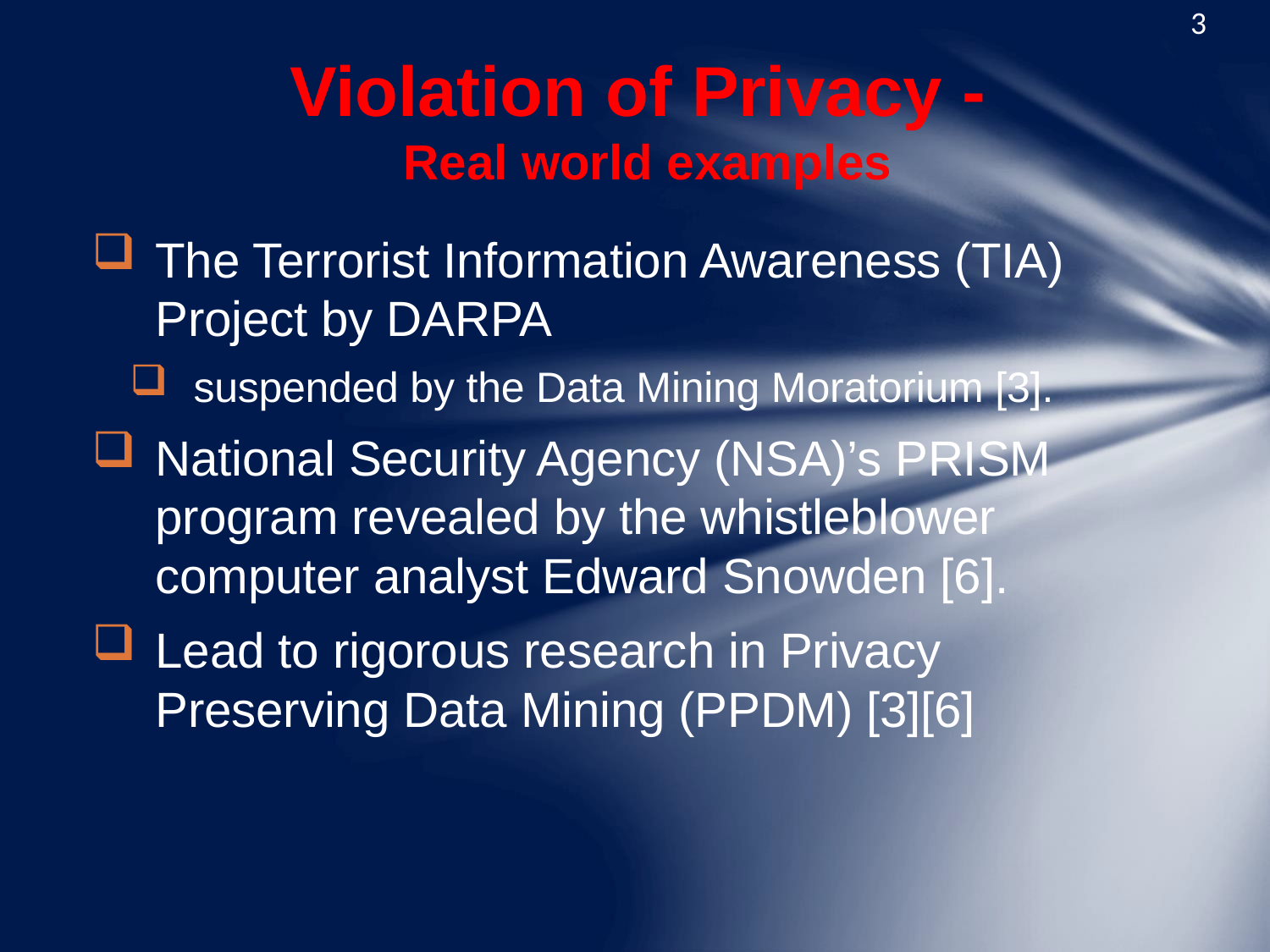

3
# Violation of Privacy - Real world examples
The Terrorist Information Awareness (TIA) Project by DARPA
suspended by the Data Mining Moratorium [3].
National Security Agency (NSA)’s PRISM program revealed by the whistleblower computer analyst Edward Snowden [6].
Lead to rigorous research in Privacy Preserving Data Mining (PPDM) [3][6]